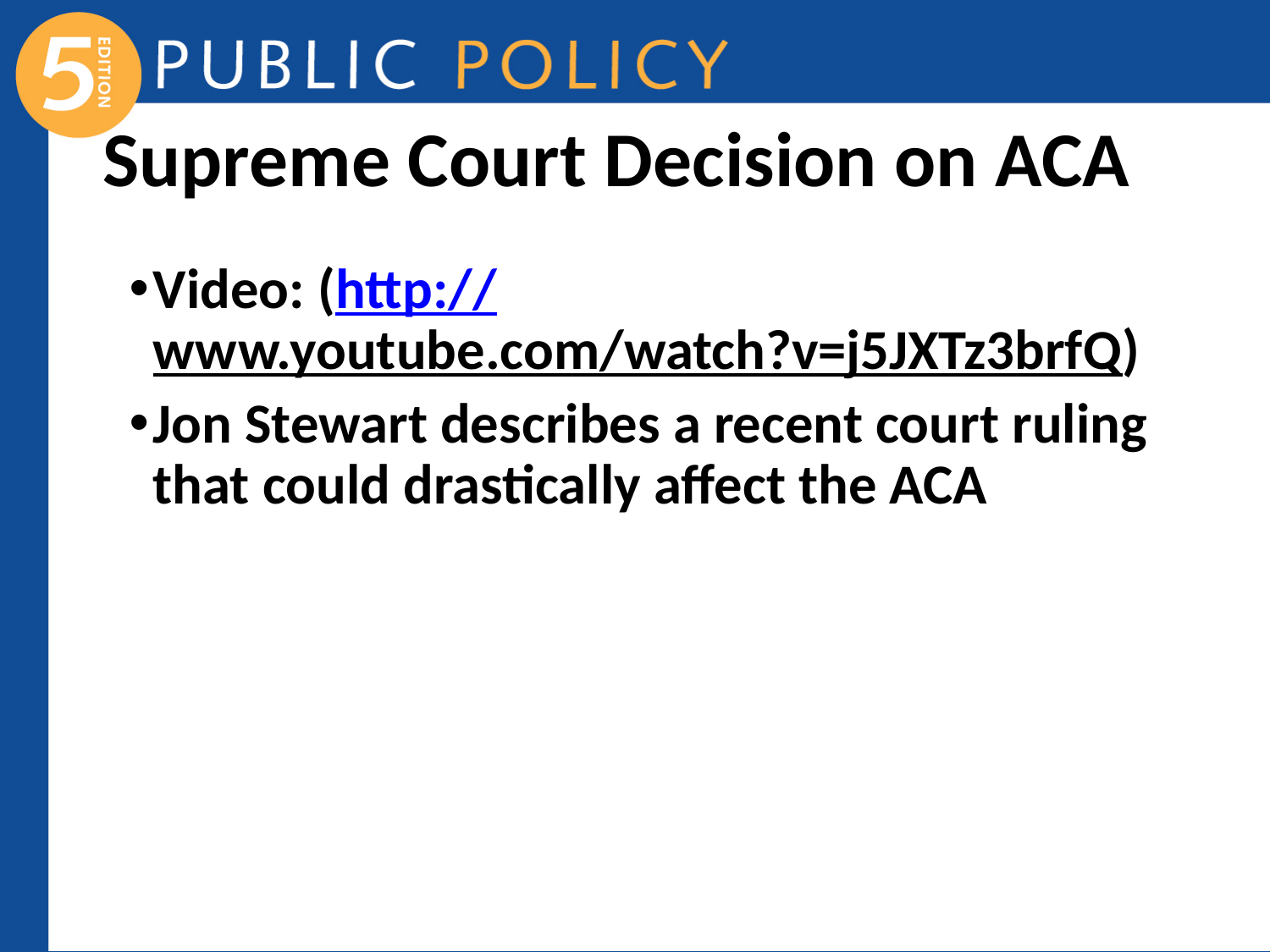

# Supreme Court Decision on ACA
Video: (http://www.youtube.com/watch?v=j5JXTz3brfQ)
Jon Stewart describes a recent court ruling that could drastically affect the ACA